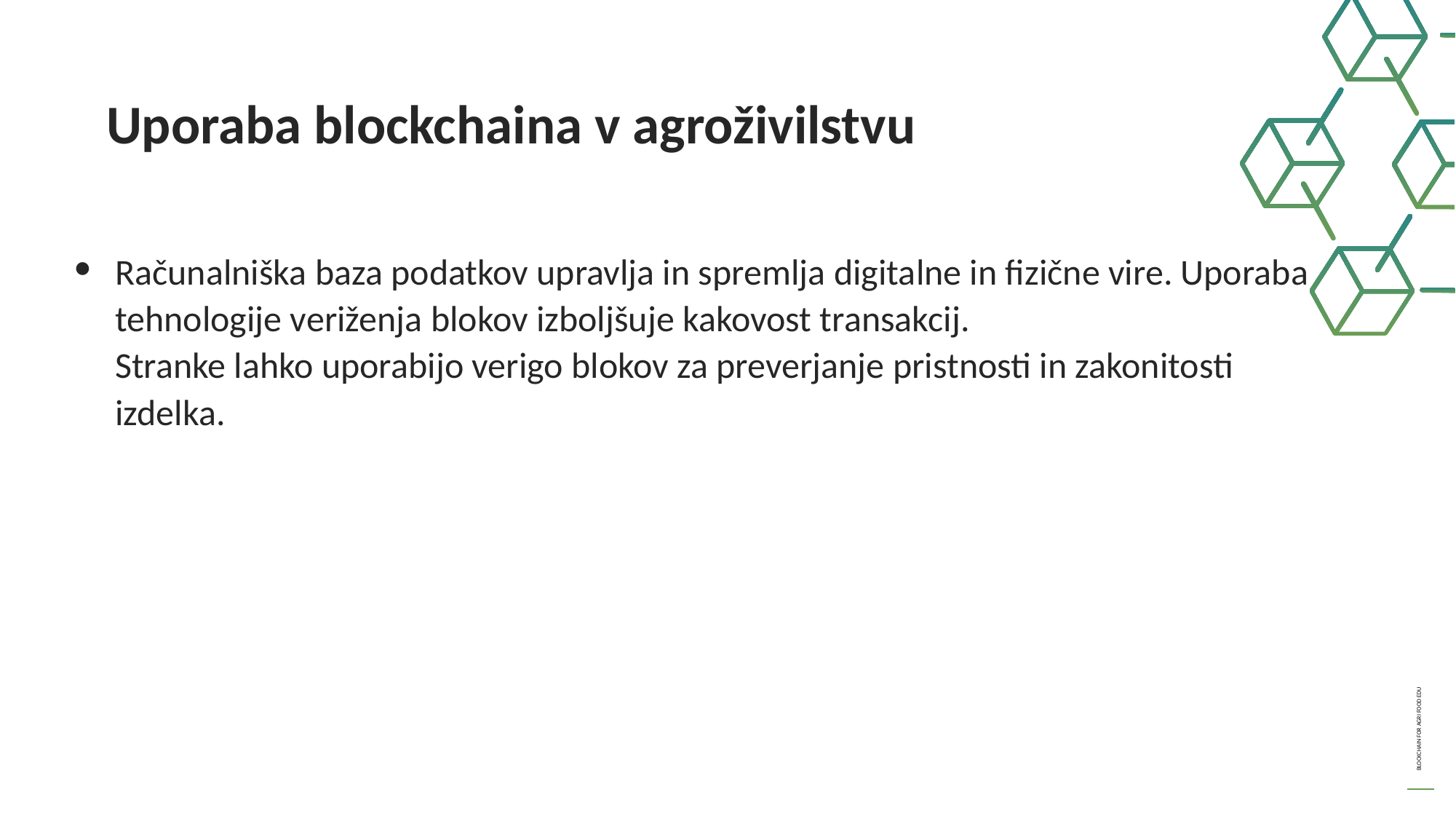

Uporaba blockchaina v agroživilstvu
Računalniška baza podatkov upravlja in spremlja digitalne in fizične vire. Uporaba tehnologije veriženja blokov izboljšuje kakovost transakcij.
Stranke lahko uporabijo verigo blokov za preverjanje pristnosti in zakonitosti izdelka.